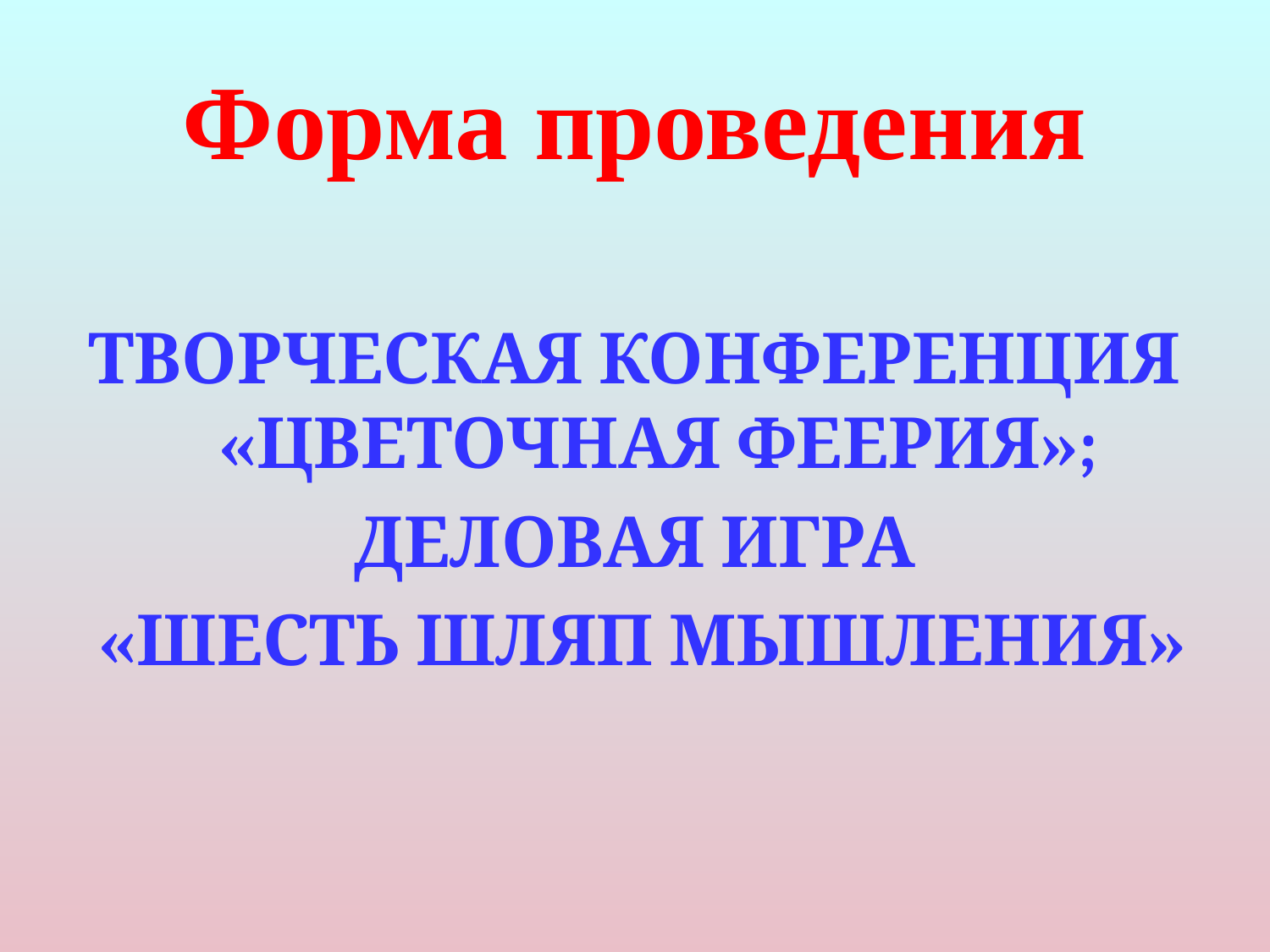

# Форма проведения

ТВОРЧЕСКАЯ КОНФЕРЕНЦИЯ «ЦВЕТОЧНАЯ ФЕЕРИЯ»;
ДЕЛОВАЯ ИГРА
 «ШЕСТЬ ШЛЯП МЫШЛЕНИЯ»